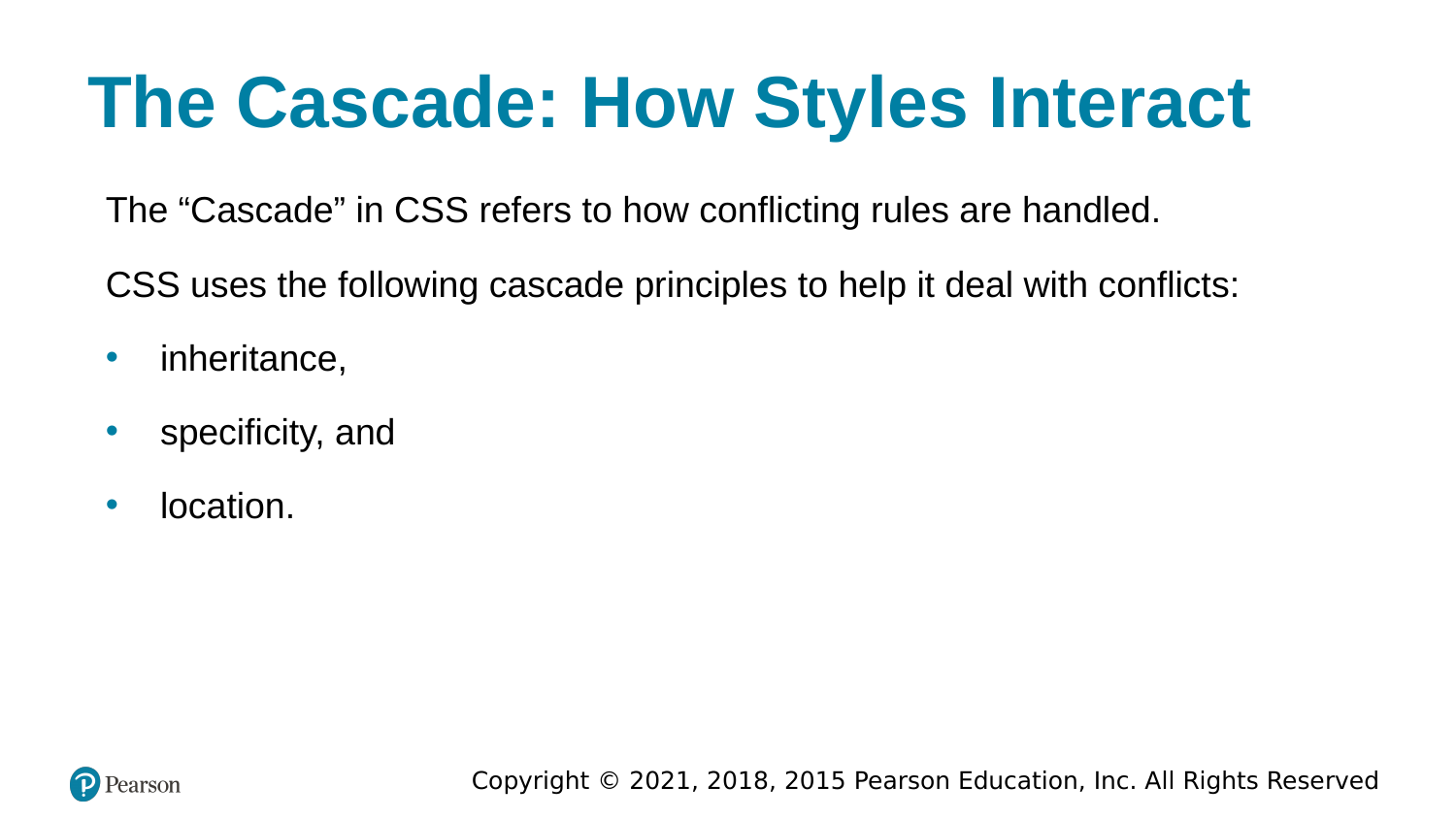

# The Cascade: How Styles Interact
The “Cascade” in CSS refers to how conflicting rules are handled.
CSS uses the following cascade principles to help it deal with conflicts:
inheritance,
specificity, and
location.